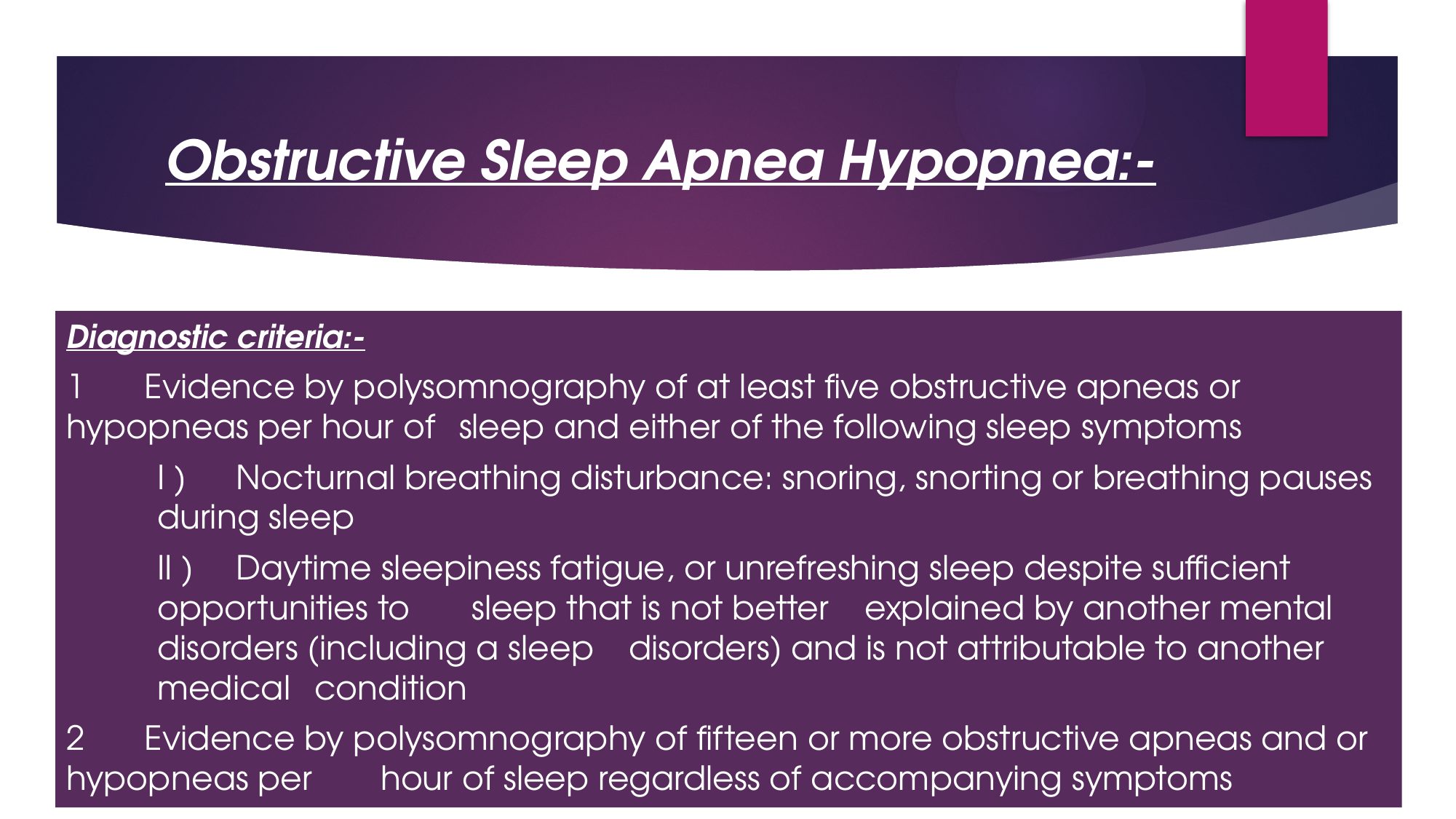

# Obstructive Sleep Apnea Hypopnea:-
Diagnostic criteria:-
1	Evidence by polysomnography of at least five obstructive apneas or hypopneas per hour of 	sleep and either of the following sleep symptoms
I )	Nocturnal breathing disturbance: snoring, snorting or breathing pauses during sleep
II )	Daytime sleepiness fatigue, or unrefreshing sleep despite sufficient opportunities to 	sleep that is not better 	explained by another mental disorders (including a sleep 	disorders) and is not attributable to another medical 	condition
2	Evidence by polysomnography of fifteen or more obstructive apneas and or hypopneas per 	hour of sleep regardless of accompanying symptoms